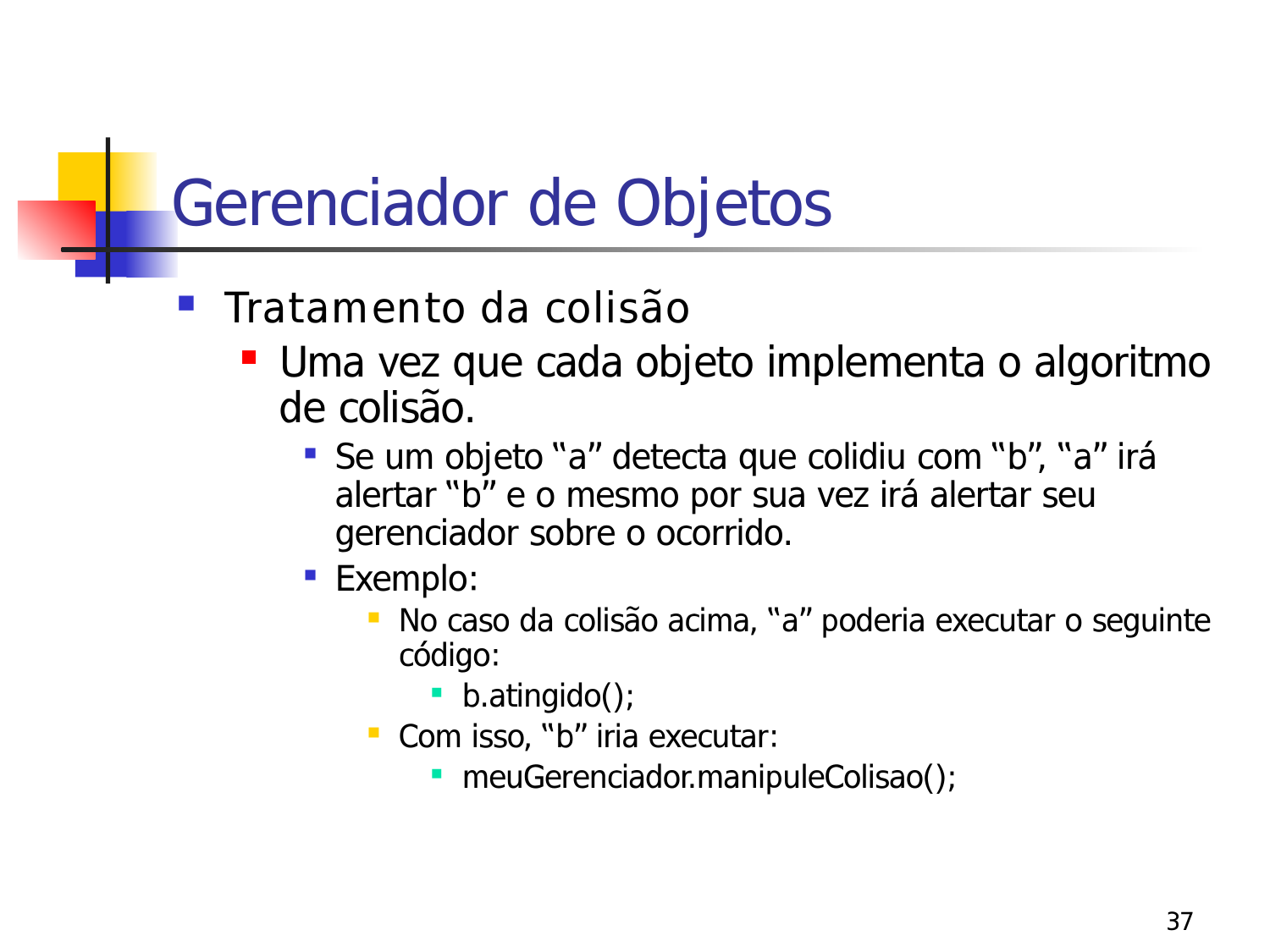

# Gerenciador de Objetos
Tratamento da colisão
Uma vez que cada objeto implementa o algoritmo de colisão.
Se um objeto “a” detecta que colidiu com “b”, “a” irá alertar “b” e o mesmo por sua vez irá alertar seu gerenciador sobre o ocorrido.
Exemplo:
No caso da colisão acima, “a” poderia executar o seguinte código:
b.atingido();
Com isso, “b” iria executar:
meuGerenciador.manipuleColisao();
37